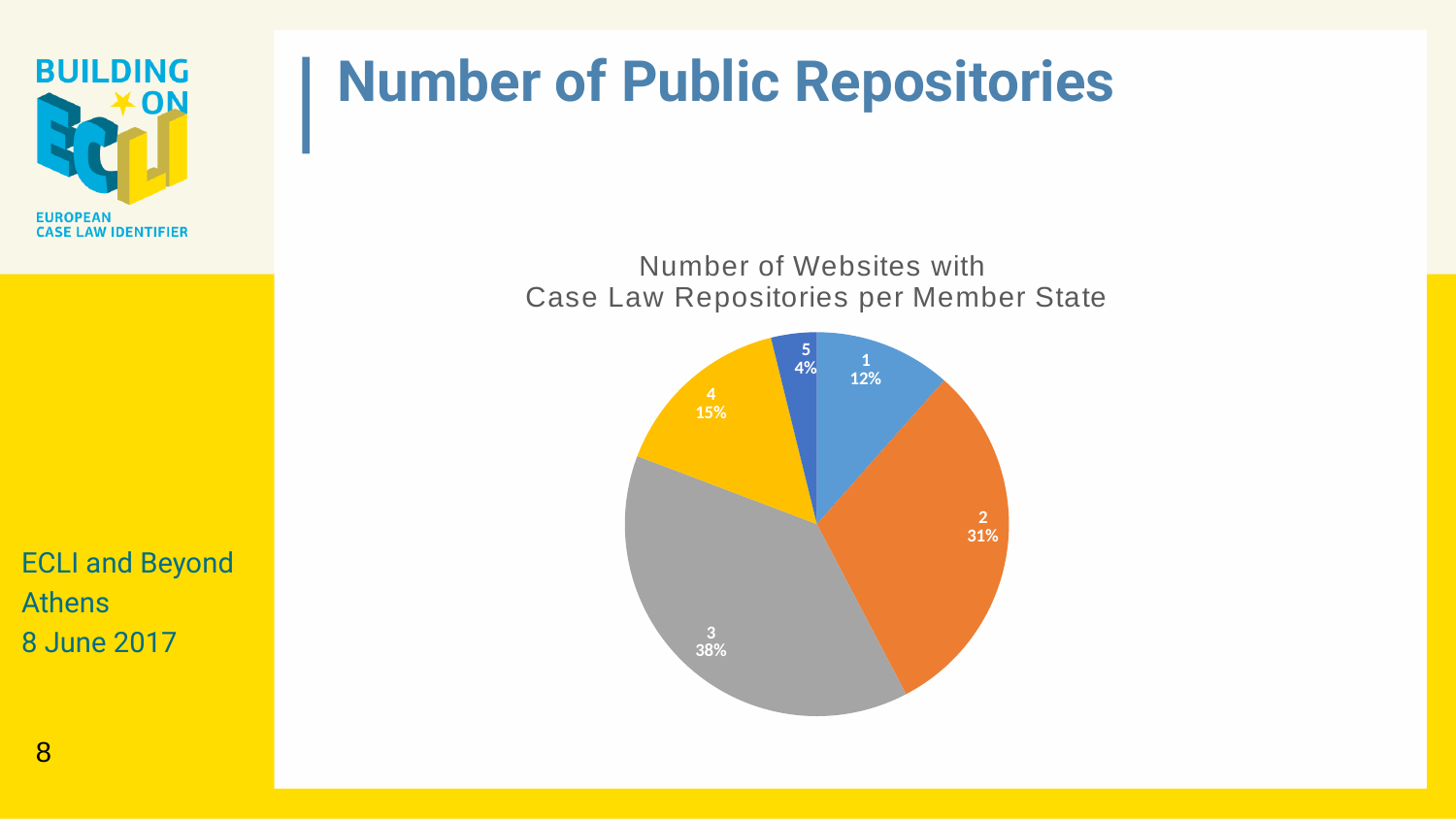

Number of Public Repositories

### Chart: Number of Websites with
Case Law Repositories per Member State

| Category | Number of websites with case law repositories per Member State |
|---|---|
| 1 | 3.0 |
| 2 | 8.0 |
| 3 | 10.0 |
| 4 | 4.0 |
| 5 | 1.0 |
| >5 | 0.0 |
ECLI and Beyond
Athens
8 June 2017
8